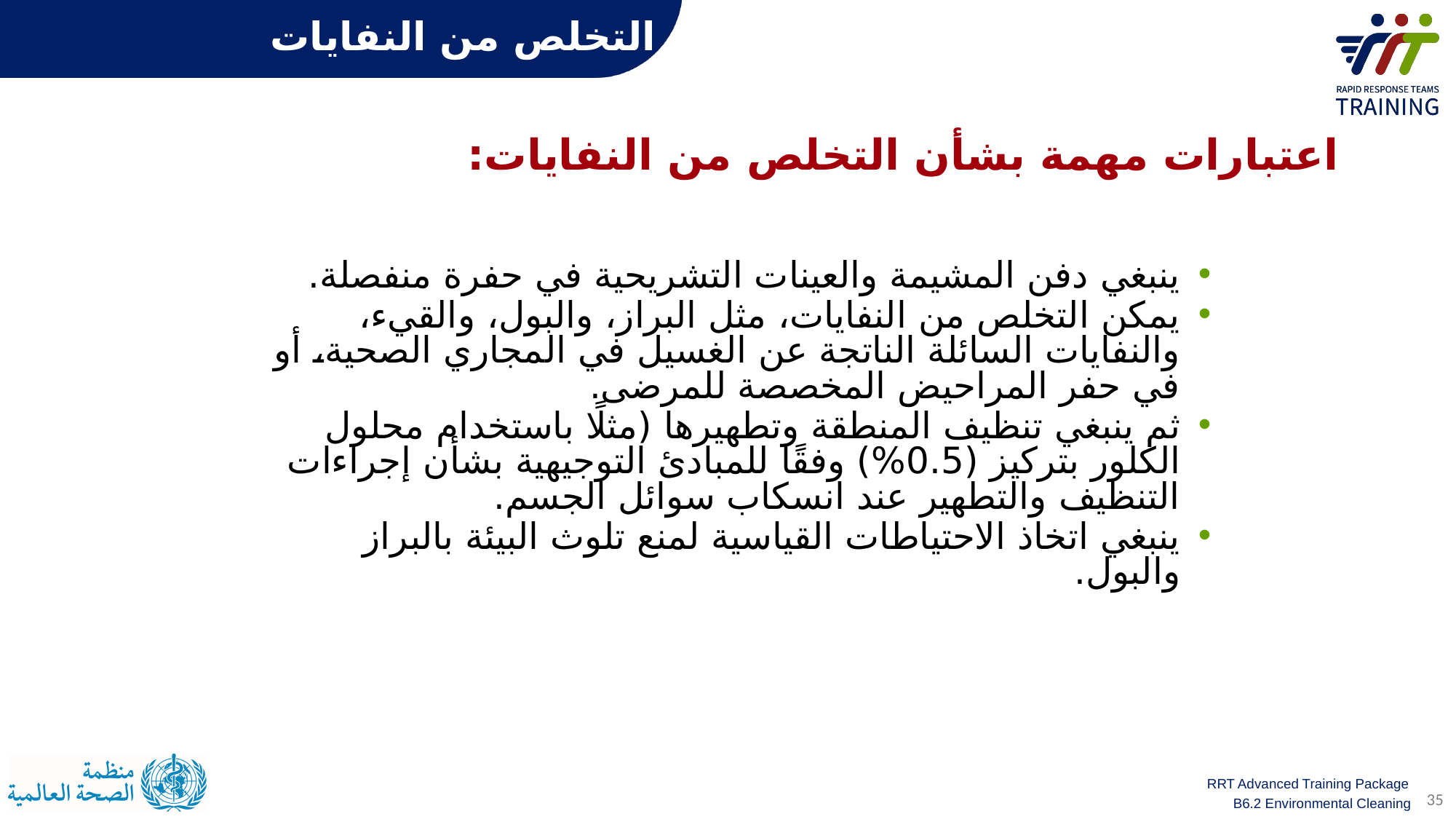

التخلص من النفايات
اعتبارات مهمة بشأن التخلص من النفايات:
ينبغي دفن المشيمة والعينات التشريحية في حفرة منفصلة.
يمكن التخلص من النفايات، مثل البراز، والبول، والقيء، والنفايات السائلة الناتجة عن الغسيل في المجاري الصحية، أو في حفر المراحيض المخصصة للمرضى.
ثم ينبغي تنظيف المنطقة وتطهيرها (مثلًا باستخدام محلول الكلور بتركيز (0.5%) وفقًا للمبادئ التوجيهية بشأن إجراءات التنظيف والتطهير عند انسكاب سوائل الجسم.
ينبغي اتخاذ الاحتياطات القياسية لمنع تلوث البيئة بالبراز والبول.